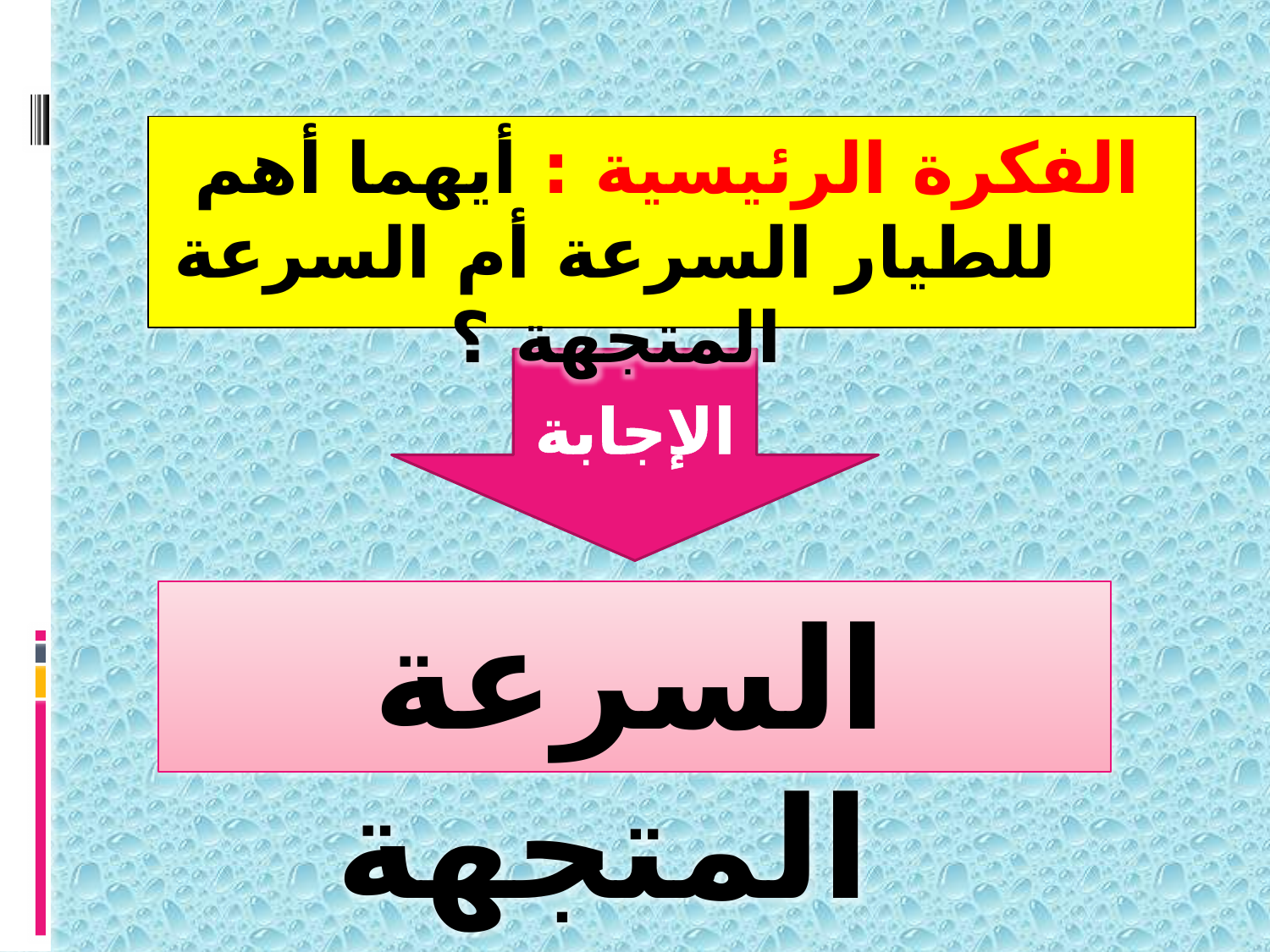

الفكرة الرئيسية : أيهما أهم للطيار السرعة أم السرعة المتجهة ؟
الإجابة
السرعة المتجهة